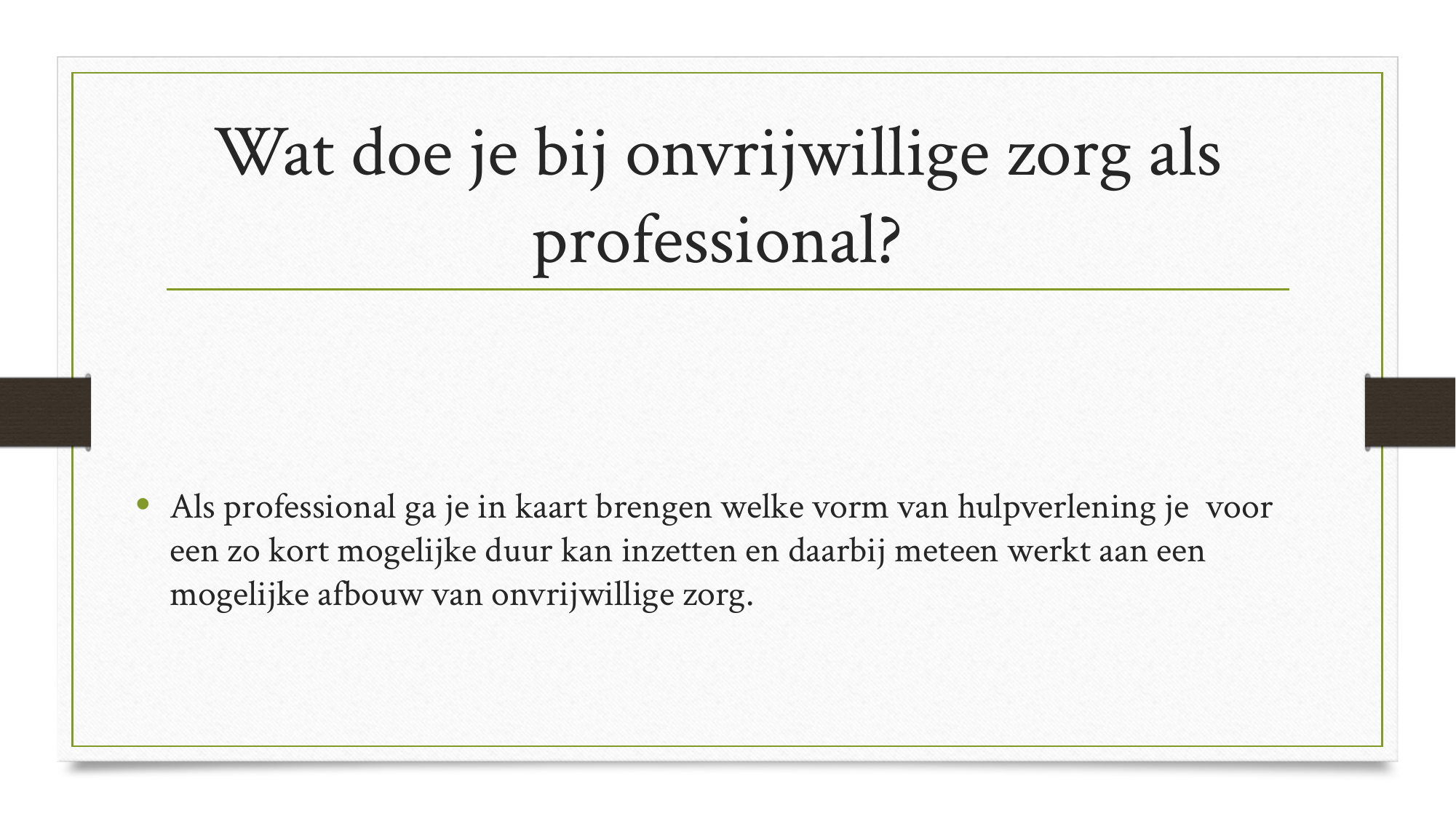

# Wat doe je bij onvrijwillige zorg als professional?

Als professional ga je in kaart brengen welke vorm van hulpverlening je  voor een zo kort mogelijke duur kan inzetten en daarbij meteen werkt aan een mogelijke afbouw van onvrijwillige zorg.